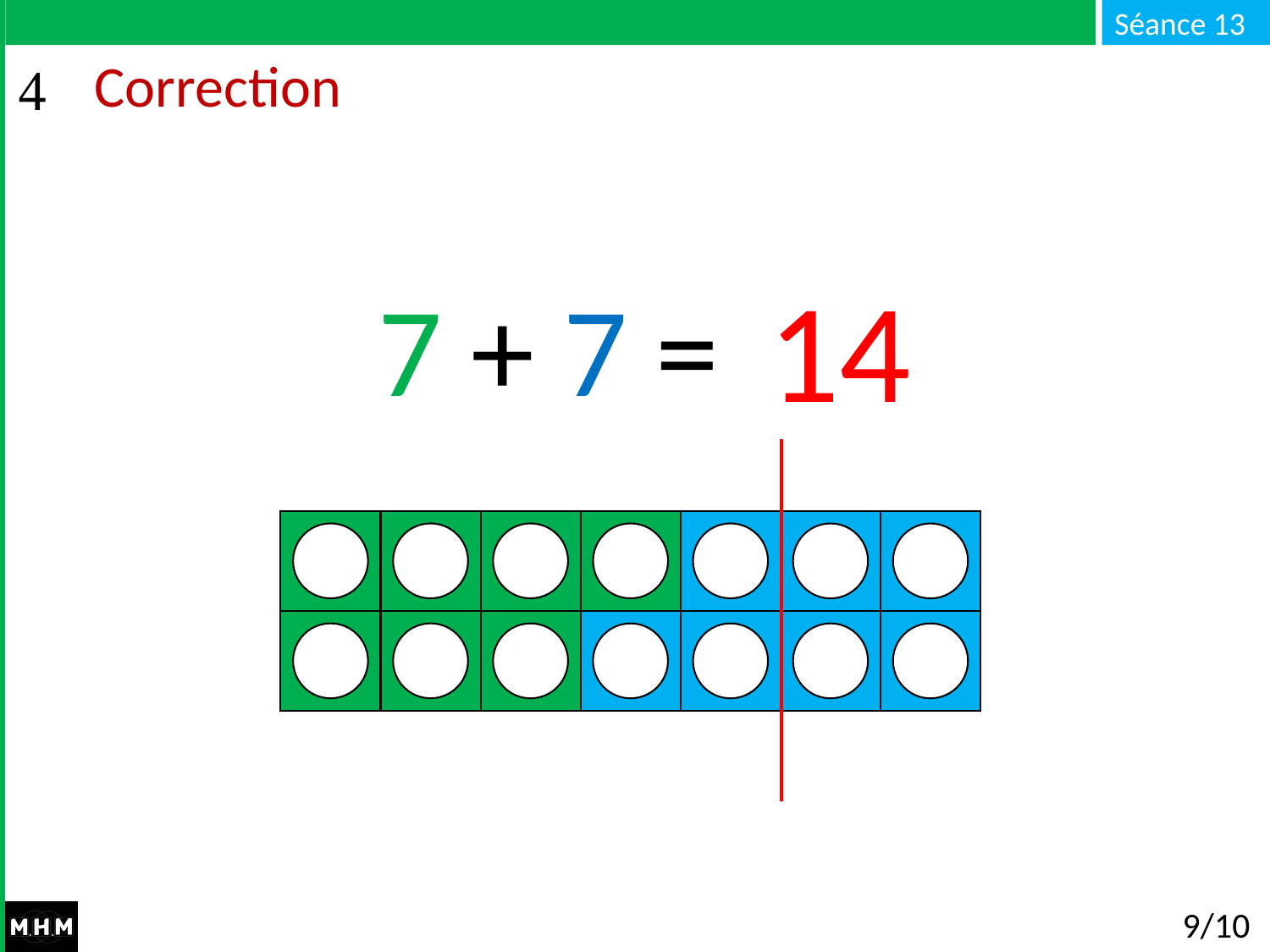

# Correction
14
7 + 7 = …

9/10